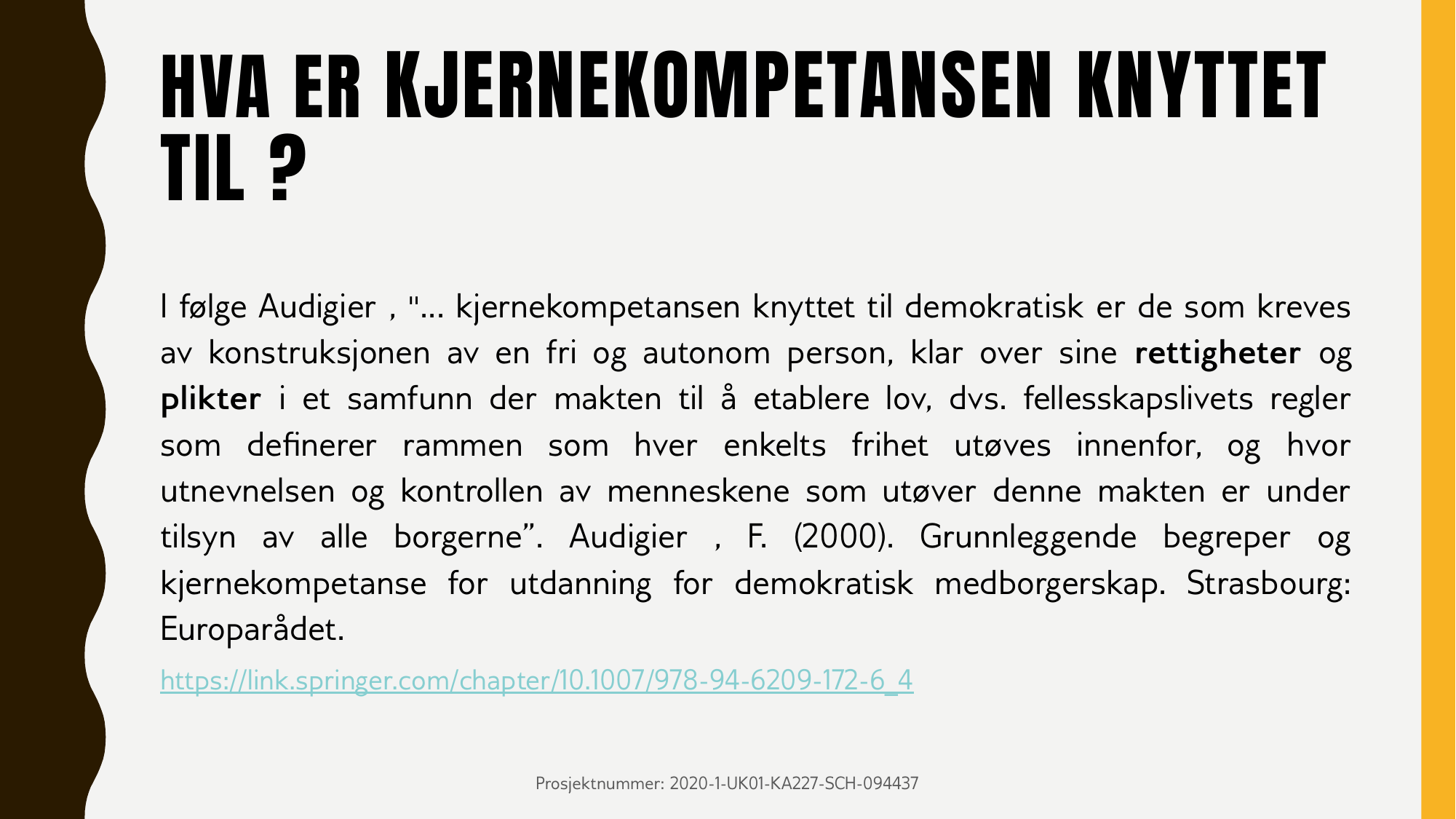

# Hva er kjernekompetansen knyttet til ?
I følge Audigier , "... kjernekompetansen knyttet til demokratisk er de som kreves av konstruksjonen av en fri og autonom person, klar over sine rettigheter og plikter i et samfunn der makten til å etablere lov, dvs. fellesskapslivets regler som definerer rammen som hver enkelts frihet utøves innenfor, og hvor utnevnelsen og kontrollen av menneskene som utøver denne makten er under tilsyn av alle borgerne”. Audigier , F. (2000). Grunnleggende begreper og kjernekompetanse for utdanning for demokratisk medborgerskap. Strasbourg: Europarådet.
https://link.springer.com/chapter/10.1007/978-94-6209-172-6_4

Prosjektnummer: 2020-1-UK01-KA227-SCH-094437